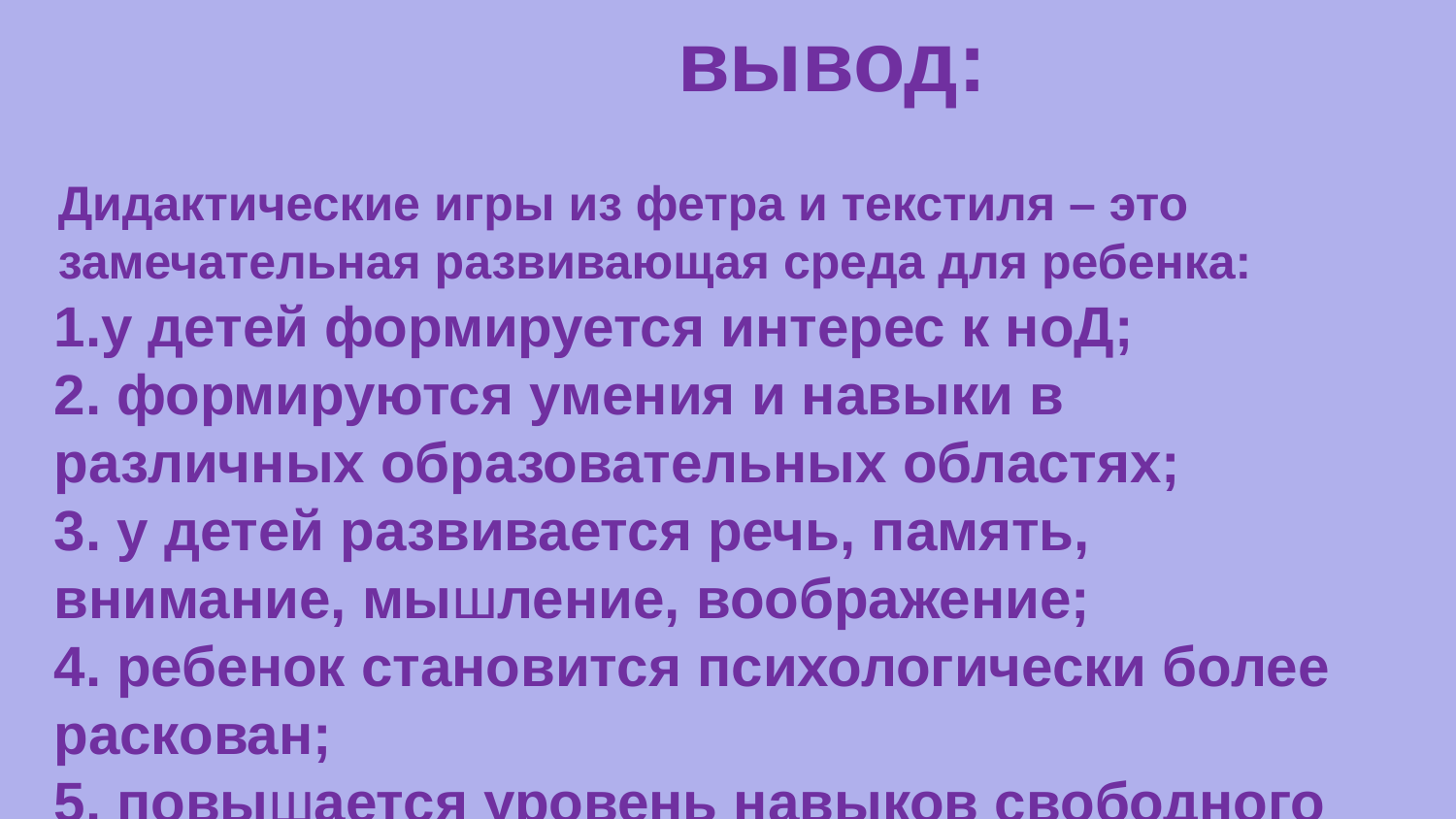

вывод:

Дидактические игры из фетра и текстиля – это замечательная развивающая среда для ребенка:

1.у детей формируется интерес к ноД;
2. формируются умения и навыки в различных образовательных областях;
3. у детей развивается речь, память, внимание, мышление, воображение;
4. ребенок становится психологически более раскован;
5. повышается уровень навыков свободного общения со взрослыми и детьми;
 6. расширяется кругозор детей, обогащается словарный запас